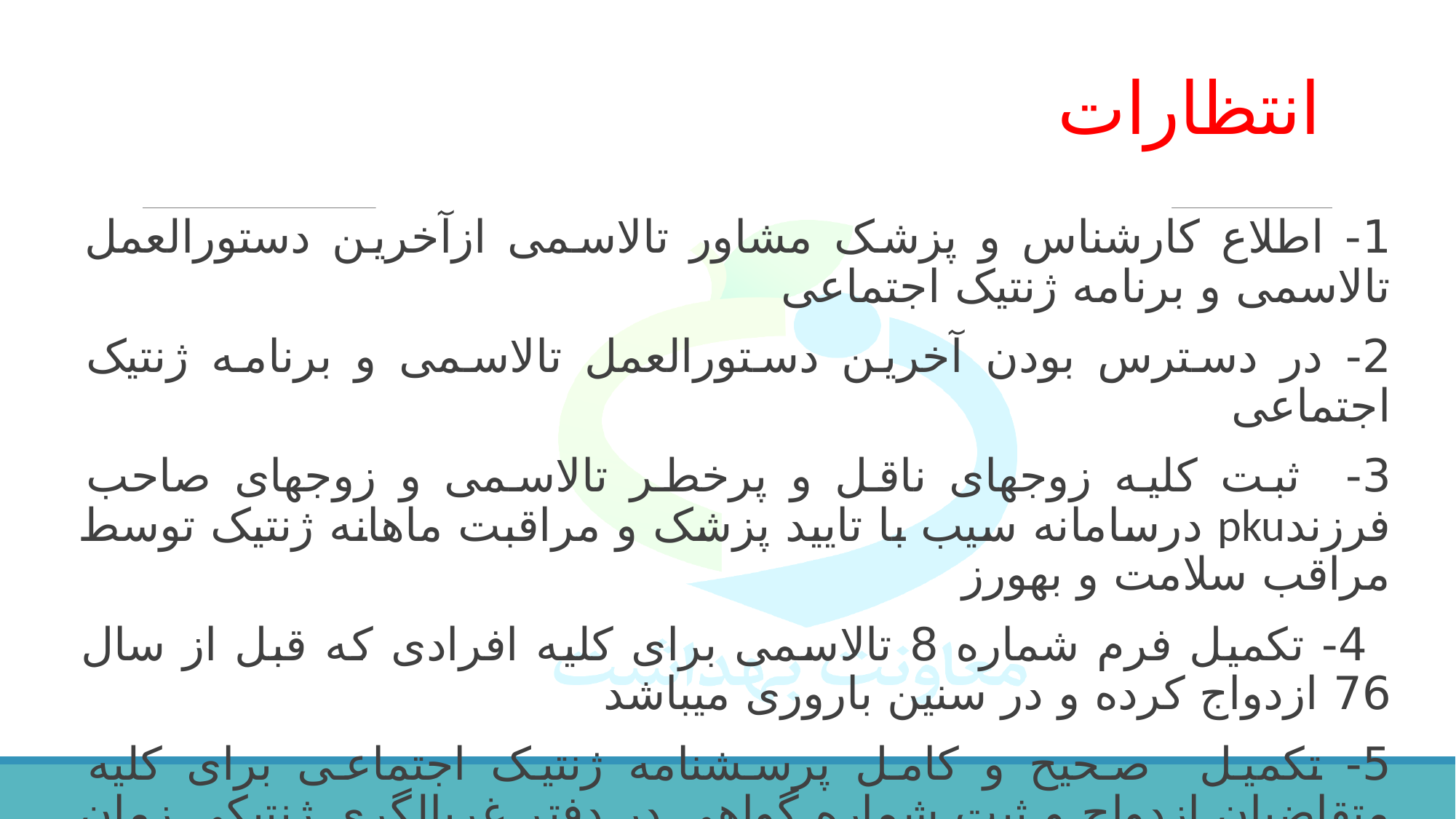

# انتظارات
1- اطلاع کارشناس و پزشک مشاور تالاسمی ازآخرین دستورالعمل تالاسمی و برنامه ژنتیک اجتماعی
2- در دسترس بودن آخرین دستورالعمل تالاسمی و برنامه ژنتیک اجتماعی
3-  ثبت کلیه زوجهای ناقل و پرخطر تالاسمی و زوجهای صاحب فرزندpku درسامانه سیب با تایید پزشک و مراقبت ماهانه ژنتیک توسط مراقب سلامت و بهورز
  4- تکمیل فرم شماره 8 تالاسمی برای کلیه افرادی که قبل از سال 76 ازدواج کرده و در سنین باروری میباشد
5- تکمیل  صحیح و کامل پرسشنامه ژنتیک اجتماعی برای کلیه متقاضیان ازدواج و ثبت شماره گواهی در دفتر غربالگری ژنتیکی زمان ازدواج